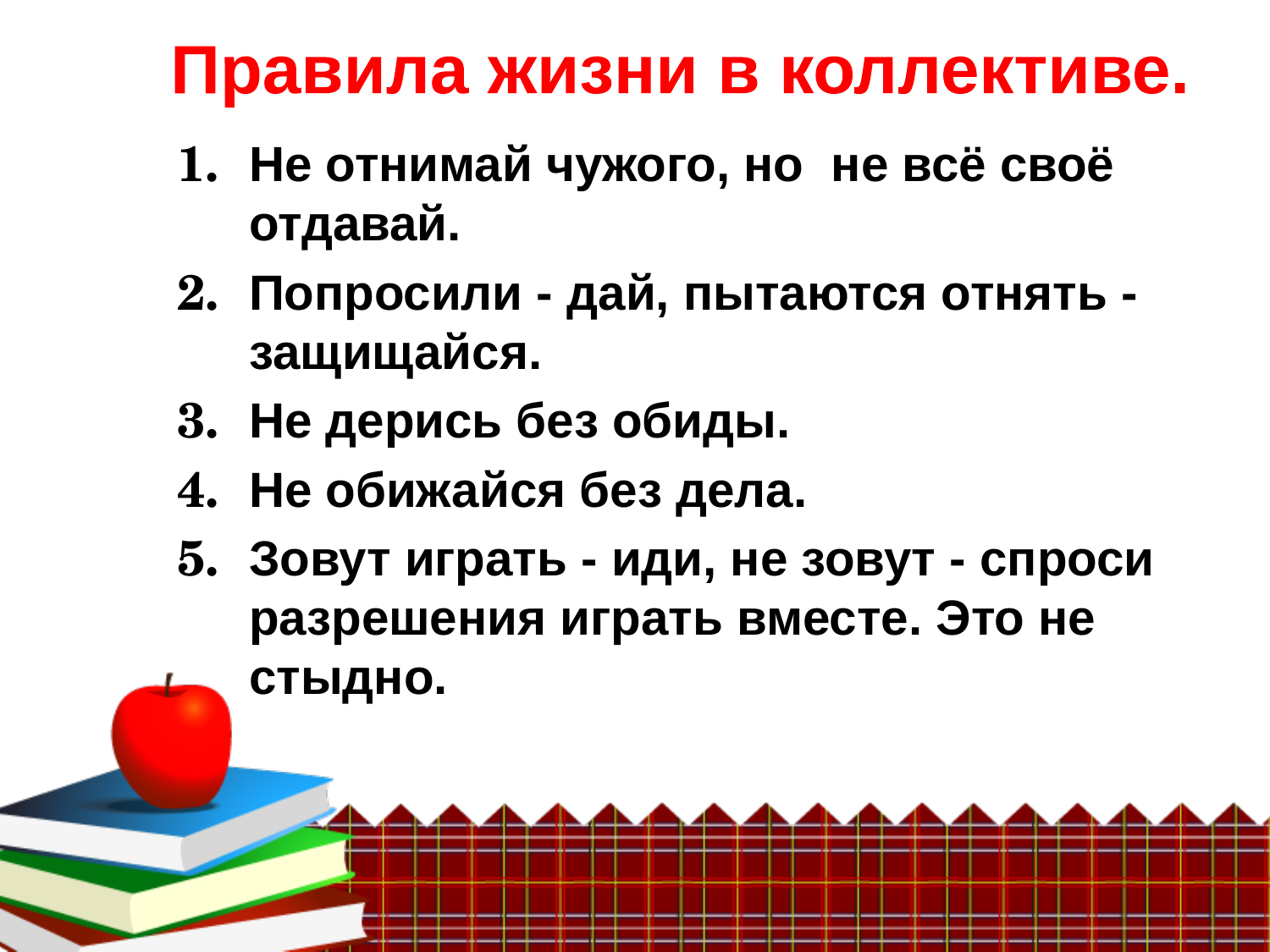

Правила жизни в коллективе.

Не отнимай чужого, но  не всё своё отдавай.
Попросили - дай, пытаются отнять -защищайся.
Не дерись без обиды.
Не обижайся без дела.
Зовут играть - иди, не зовут - спроси разрешения играть вместе. Это не стыдно.